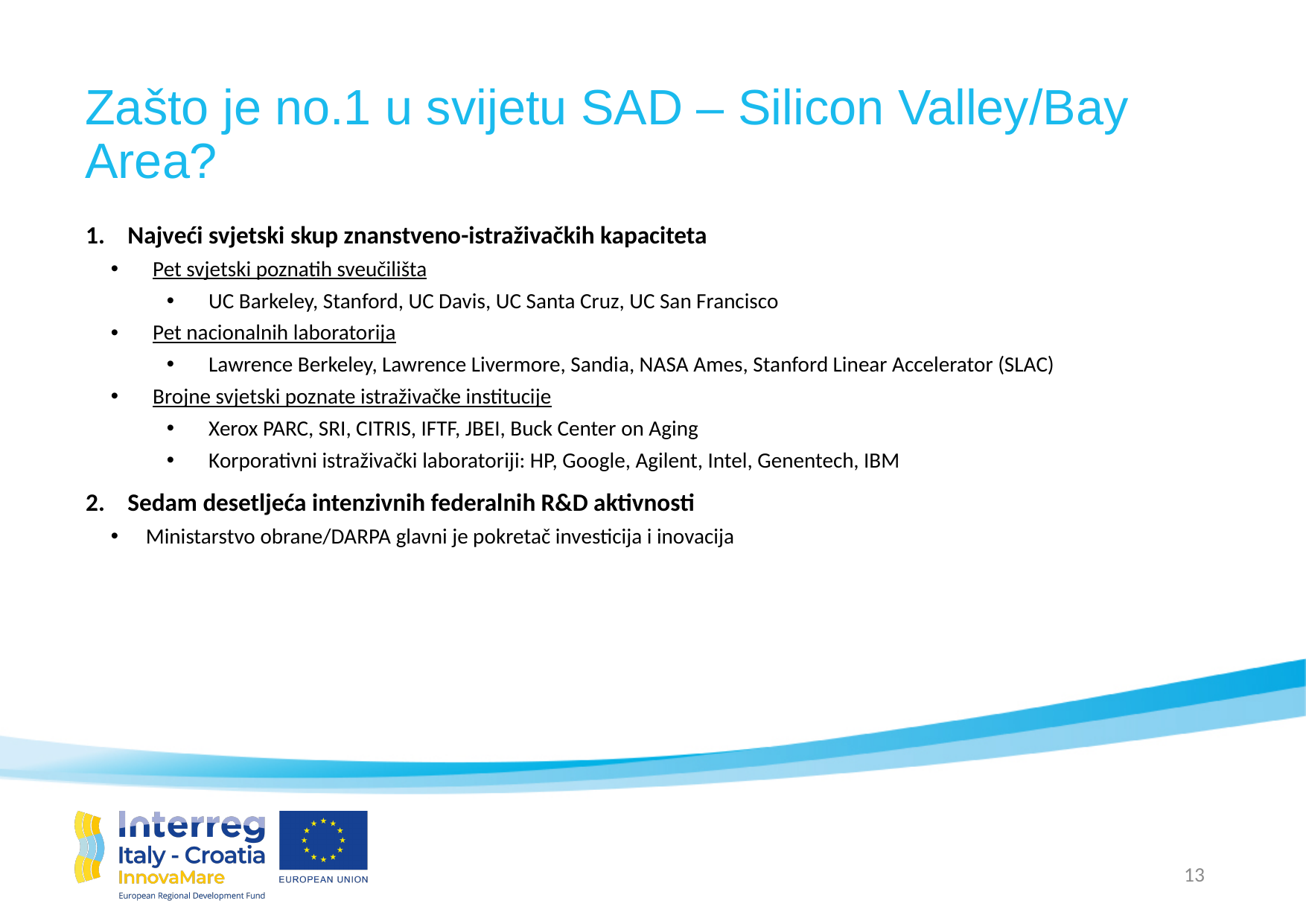

# Zašto je no.1 u svijetu SAD – Silicon Valley/Bay Area?
Najveći svjetski skup znanstveno-istraživačkih kapaciteta
Pet svjetski poznatih sveučilišta
UC Barkeley, Stanford, UC Davis, UC Santa Cruz, UC San Francisco
Pet nacionalnih laboratorija
Lawrence Berkeley, Lawrence Livermore, Sandia, NASA Ames, Stanford Linear Accelerator (SLAC)
Brojne svjetski poznate istraživačke institucije
Xerox PARC, SRI, CITRIS, IFTF, JBEI, Buck Center on Aging
Korporativni istraživački laboratoriji: HP, Google, Agilent, Intel, Genentech, IBM
Sedam desetljeća intenzivnih federalnih R&D aktivnosti
Ministarstvo obrane/DARPA glavni je pokretač investicija i inovacija

13